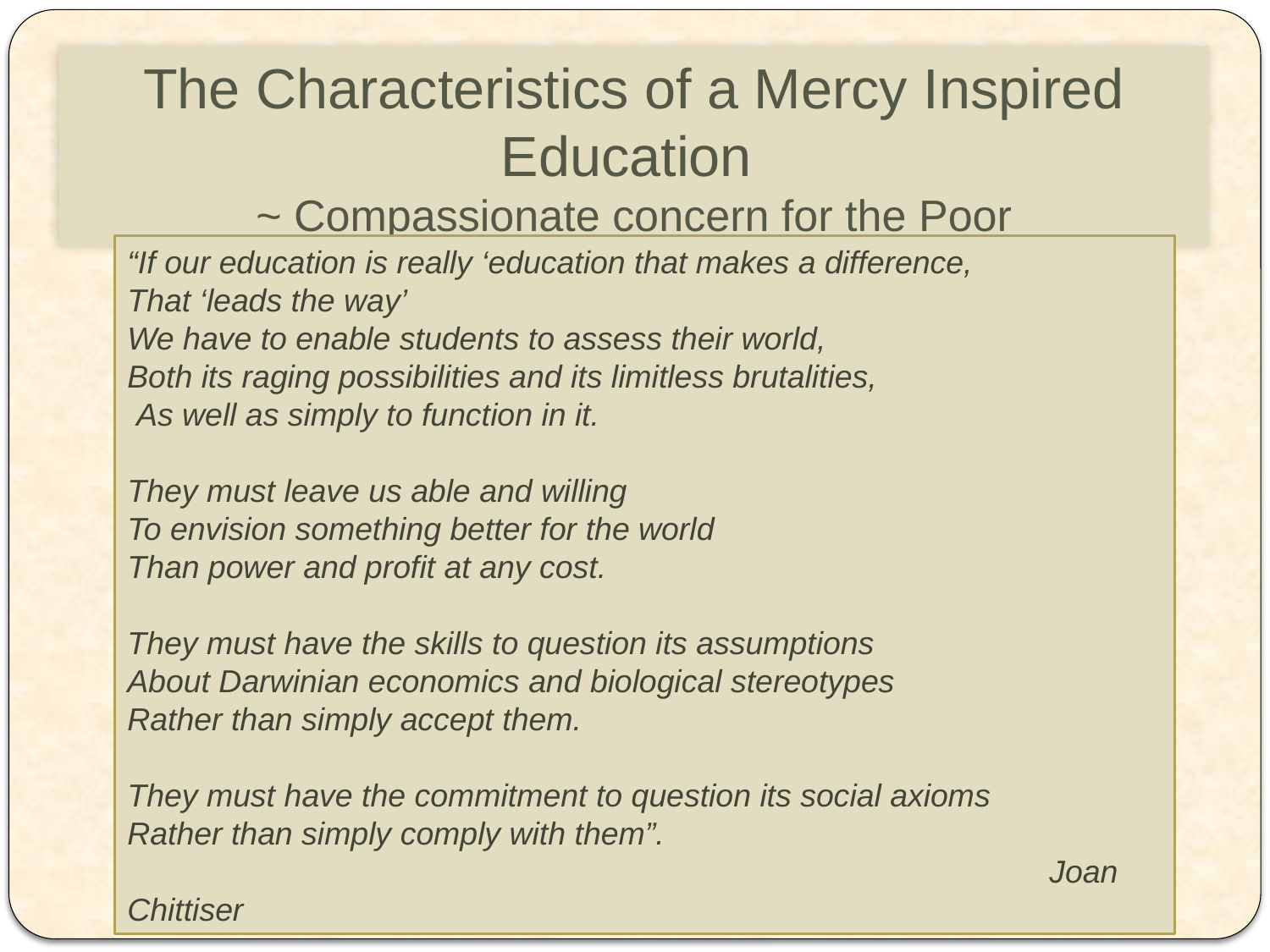

The Characteristics of a Mercy Inspired Education
~ Compassionate concern for the Poor
“If our education is really ‘education that makes a difference,
That ‘leads the way’
We have to enable students to assess their world,
Both its raging possibilities and its limitless brutalities,
 As well as simply to function in it.

They must leave us able and willing
To envision something better for the world
Than power and profit at any cost.

They must have the skills to question its assumptions
About Darwinian economics and biological stereotypes
Rather than simply accept them.

They must have the commitment to question its social axioms
Rather than simply comply with them”.
						                  Joan Chittiser